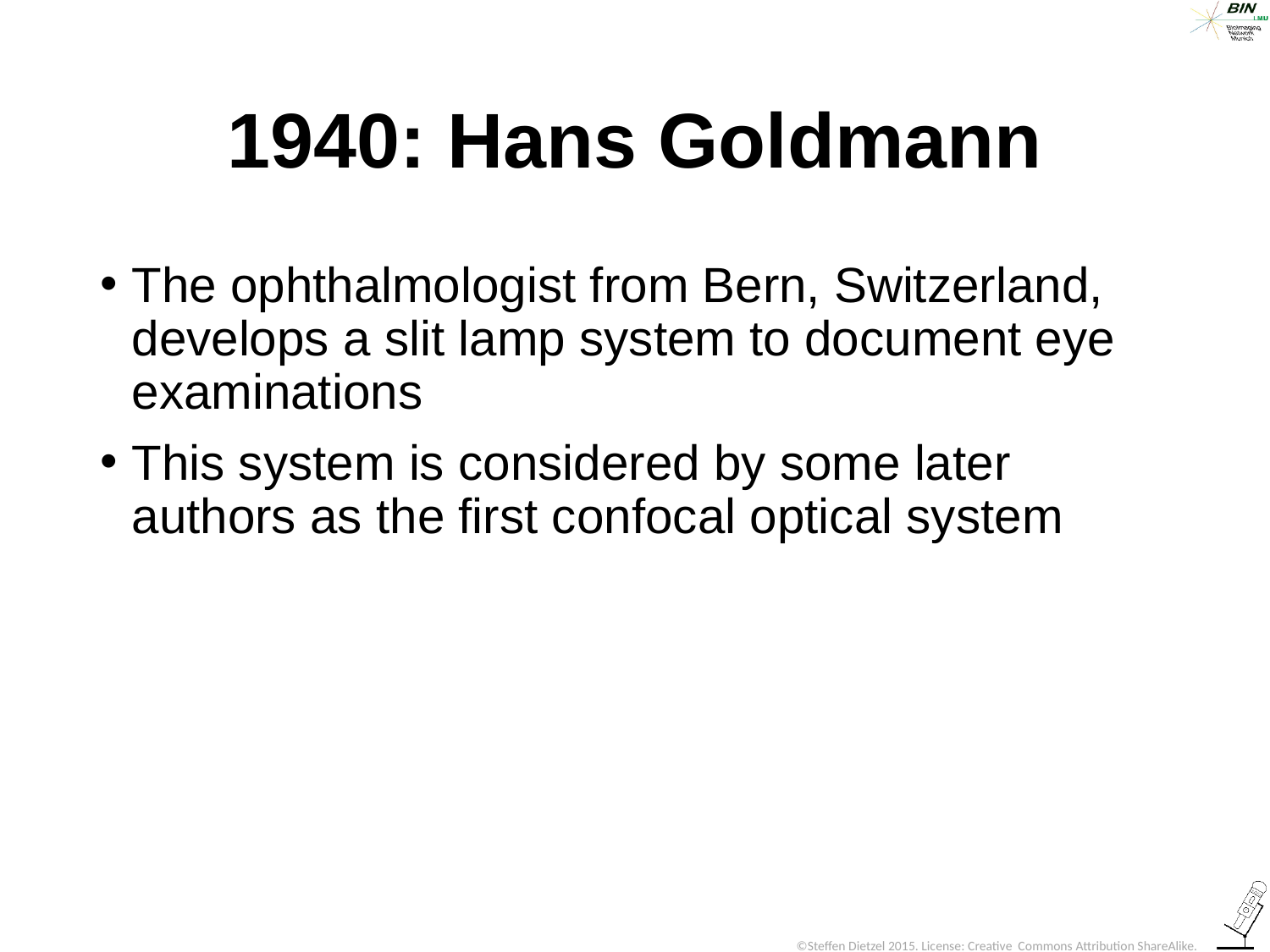

1940: Hans Goldmann
The ophthalmologist from Bern, Switzerland, develops a slit lamp system to document eye examinations
This system is considered by some later authors as the first confocal optical system